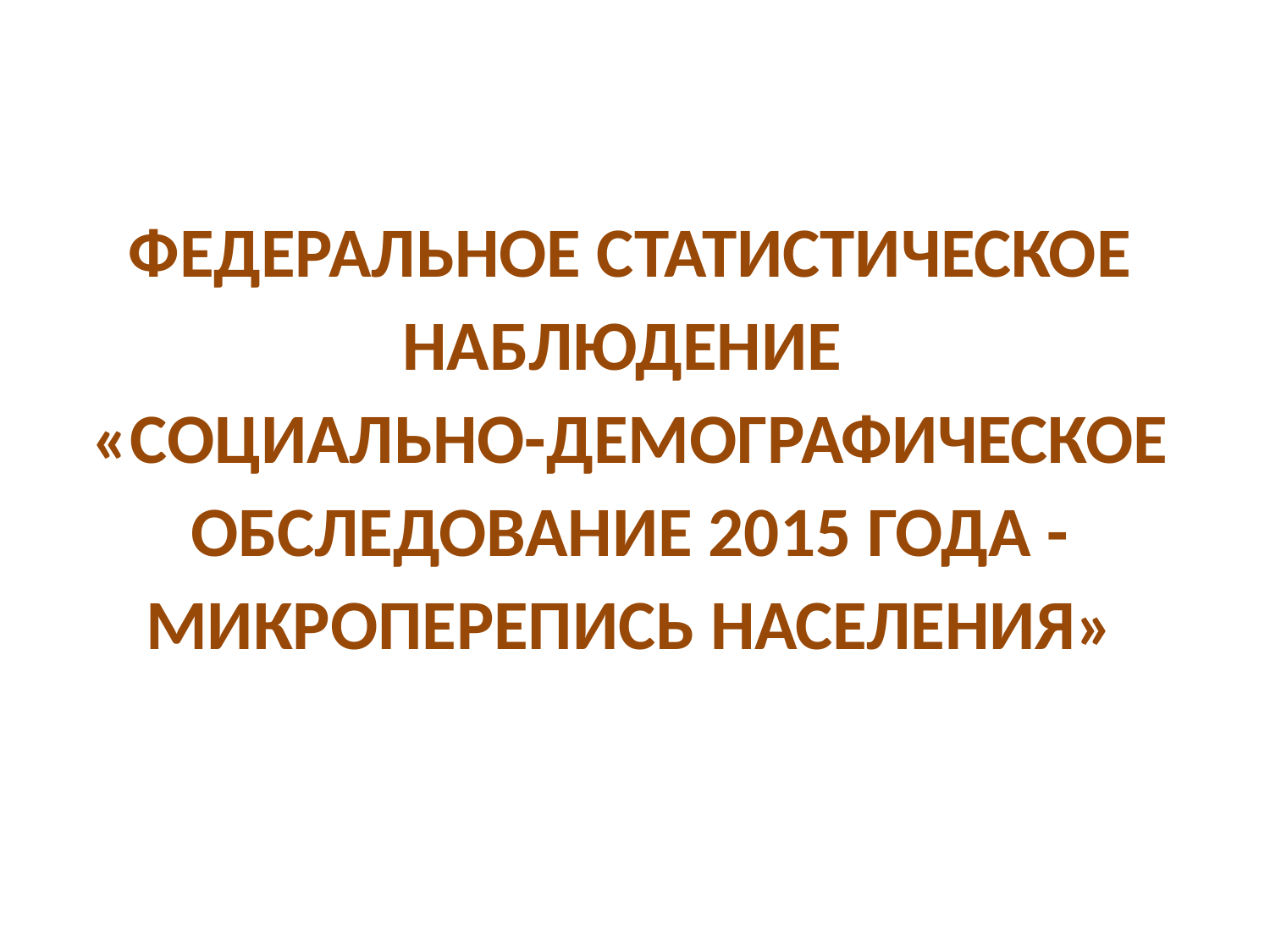

ФЕДЕРАЛЬНОЕ СТАТИСТИЧЕСКОЕ НАБЛЮДЕНИЕ
«СОЦИАЛЬНО-ДЕМОГРАФИЧЕСКОЕ ОБСЛЕДОВАНИЕ 2015 ГОДА -МИКРОПЕРЕПИСЬ НАСЕЛЕНИЯ»